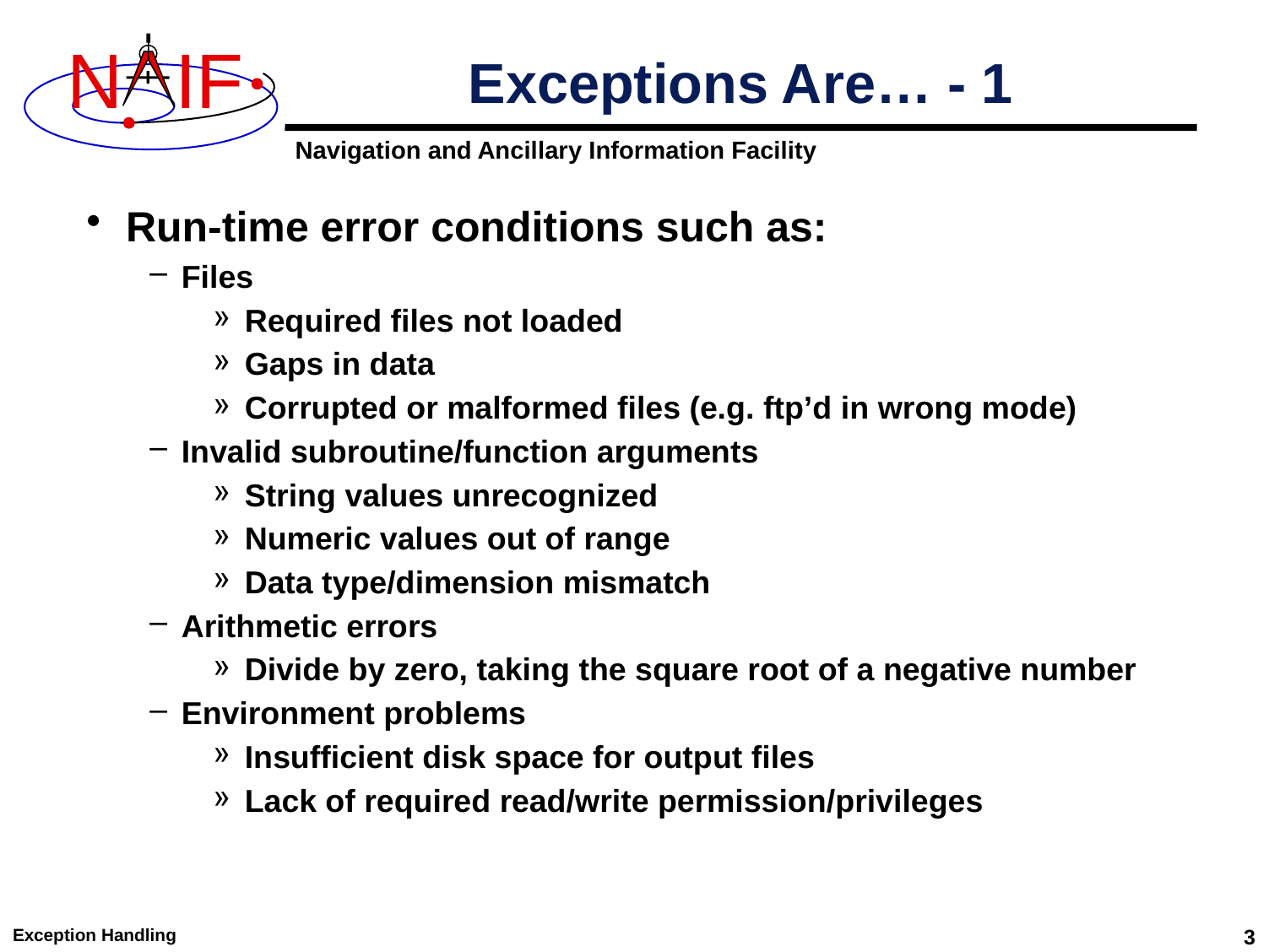

# Exceptions Are… - 1
Run-time error conditions such as:
Files
Required files not loaded
Gaps in data
Corrupted or malformed files (e.g. ftp’d in wrong mode)
Invalid subroutine/function arguments
String values unrecognized
Numeric values out of range
Data type/dimension mismatch
Arithmetic errors
Divide by zero, taking the square root of a negative number
Environment problems
Insufficient disk space for output files
Lack of required read/write permission/privileges
Exception Handling
3